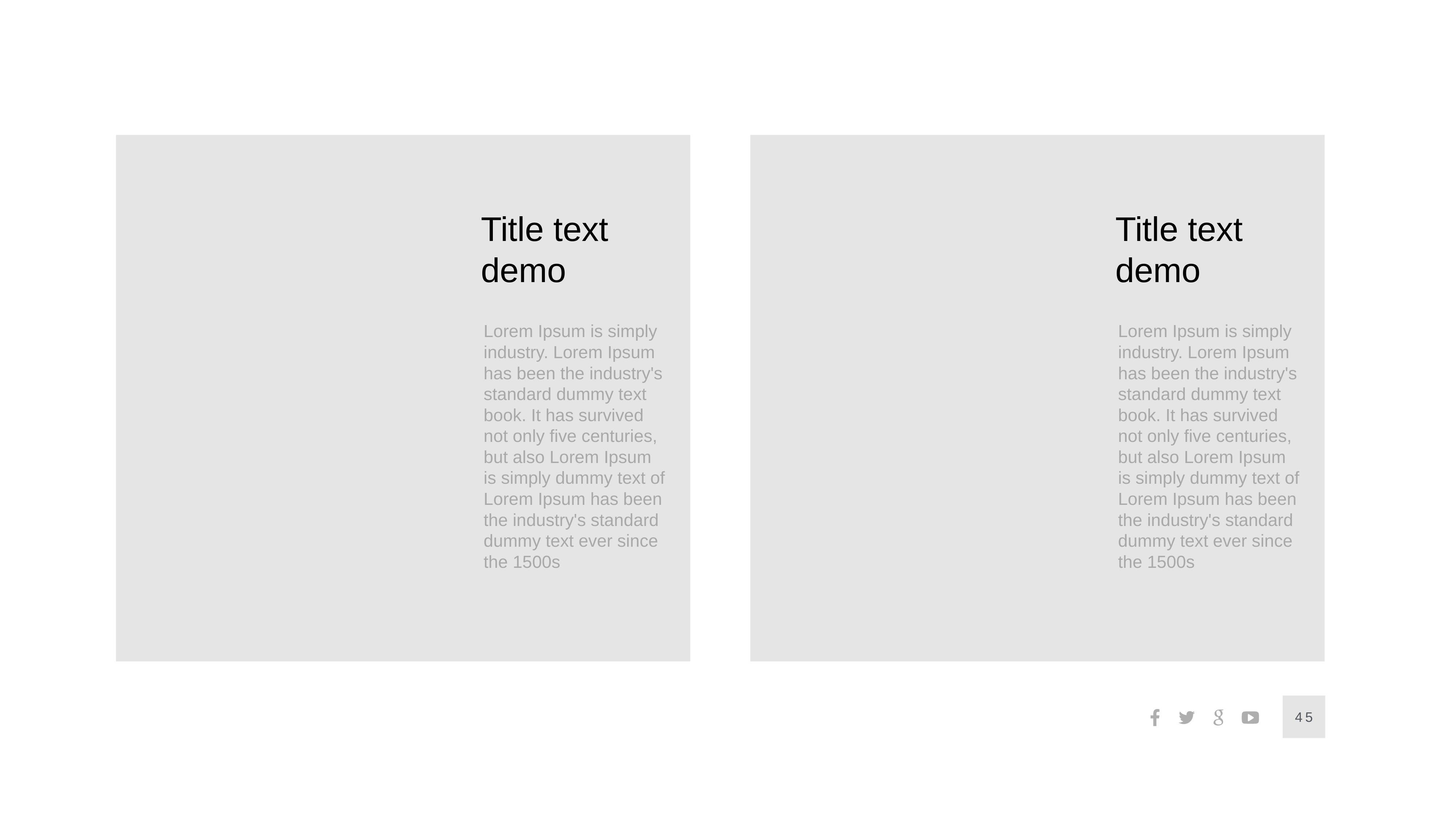

Title text demo
Lorem Ipsum is simply industry. Lorem Ipsum has been the industry's standard dummy text book. It has survived not only five centuries, but also Lorem Ipsum is simply dummy text of Lorem Ipsum has been the industry's standard dummy text ever since the 1500s

Title text demo
Lorem Ipsum is simply industry. Lorem Ipsum has been the industry's standard dummy text book. It has survived not only five centuries, but also Lorem Ipsum is simply dummy text of Lorem Ipsum has been the industry's standard dummy text ever since the 1500s
45